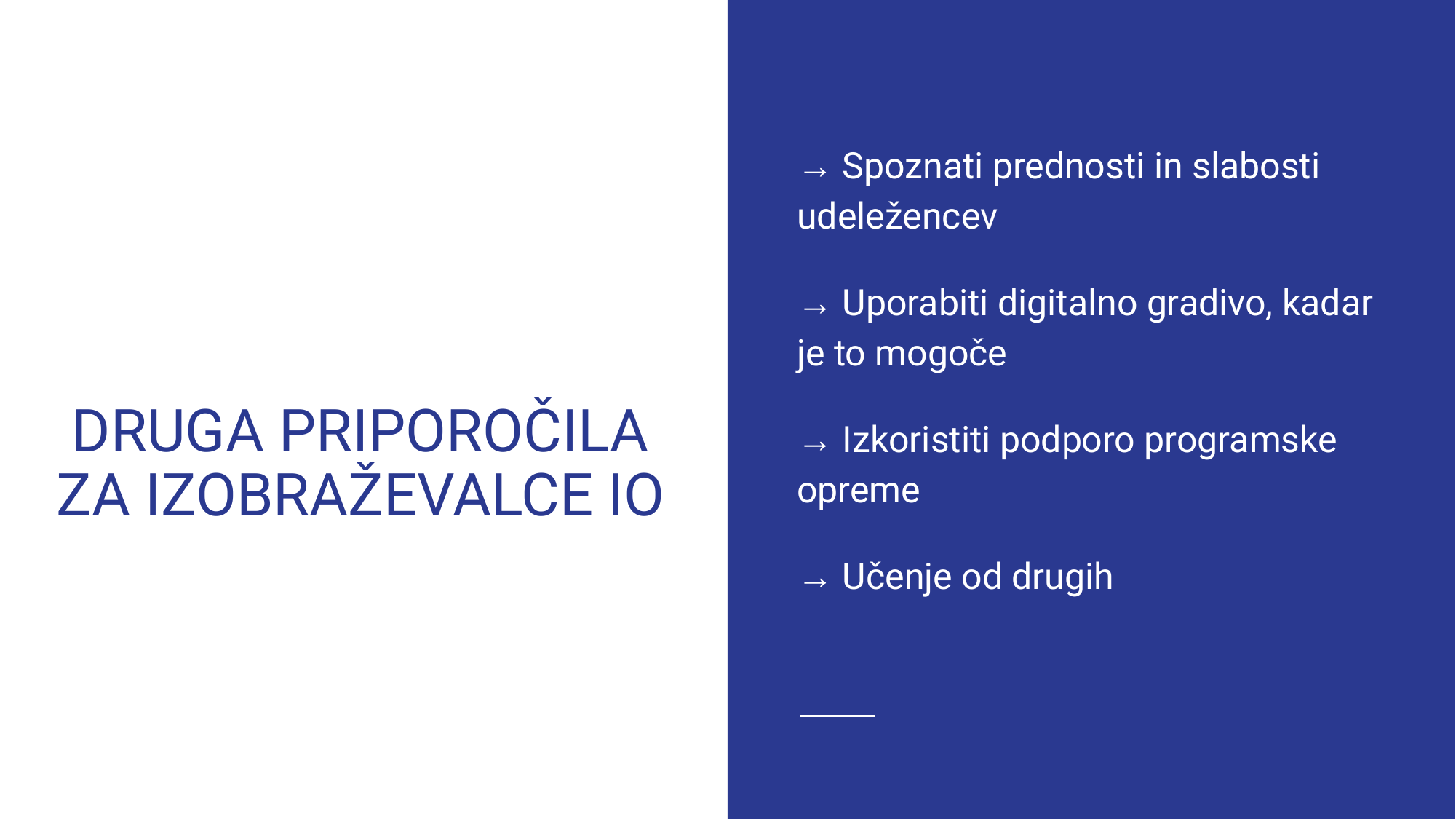

→ Spoznati prednosti in slabosti udeležencev
→ Uporabiti digitalno gradivo, kadar je to mogoče
→ Izkoristiti podporo programske opreme
→ Učenje od drugih

# DRUGA PRIPOROČILA ZA IZOBRAŽEVALCE IO